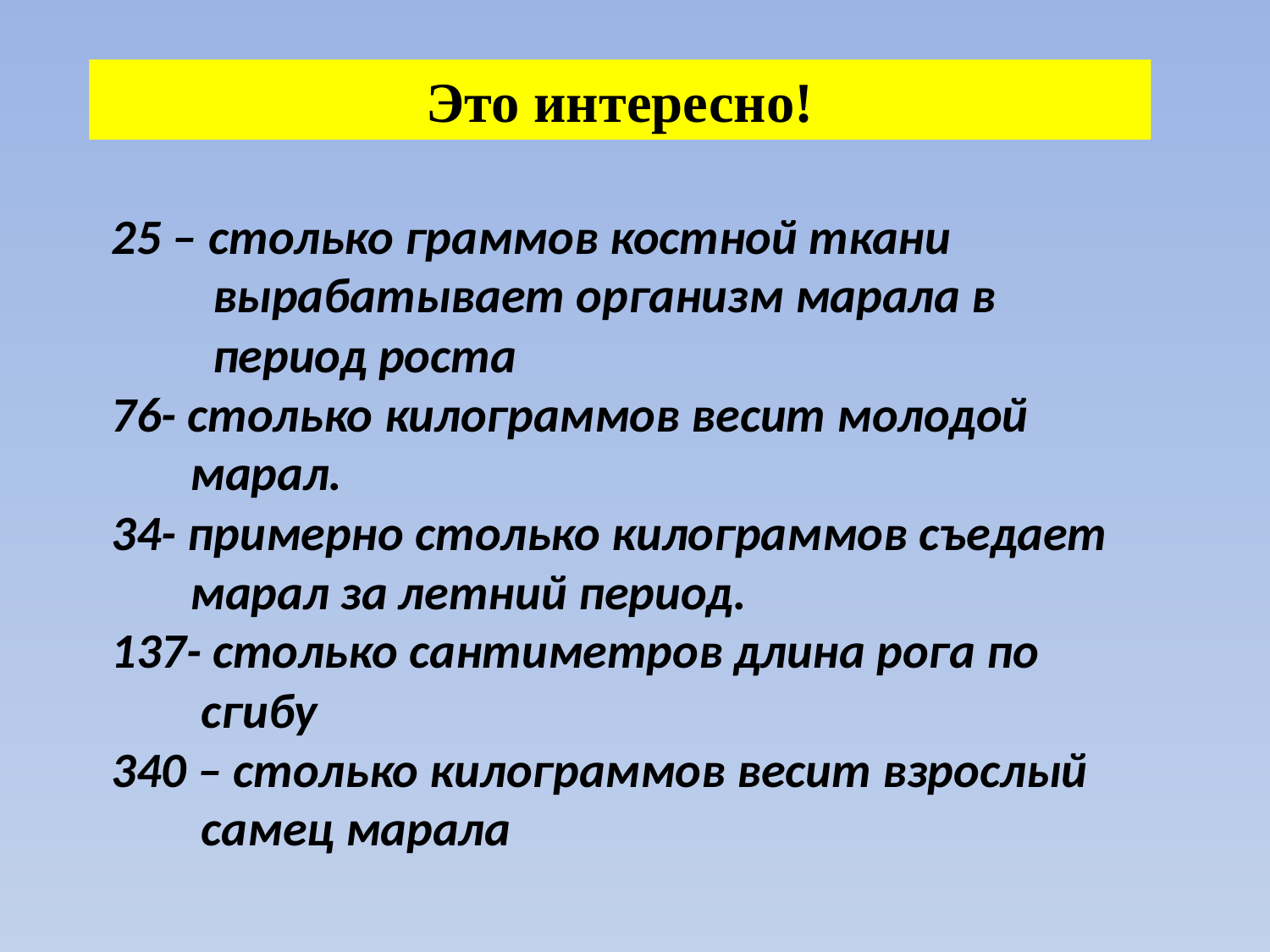

Это интересно!
25 – столько граммов костной ткани
         вырабатывает организм марала в
         период роста
76- столько килограммов весит молодой
       марал.
34- примерно столько килограммов съедает
       марал за летний период.
137- столько сантиметров длина рога по
        сгибу
340 – столько килограммов весит взрослый
        самец марала